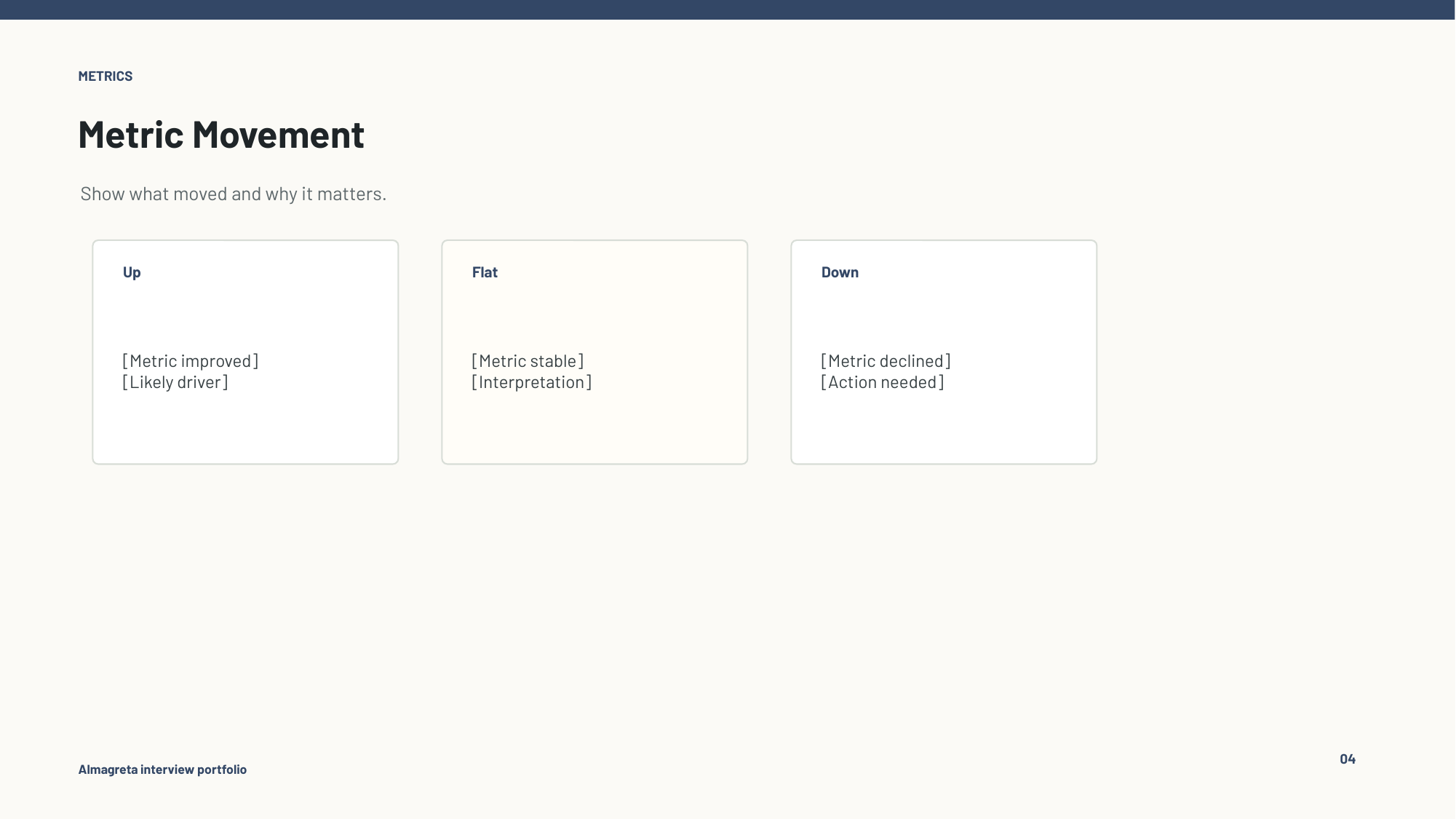

METRICS
Metric Movement
Show what moved and why it matters.

Up
Flat
Down
[Metric improved]
[Likely driver]
[Metric stable]
[Interpretation]
[Metric declined]
[Action needed]
04
Almagreta interview portfolio